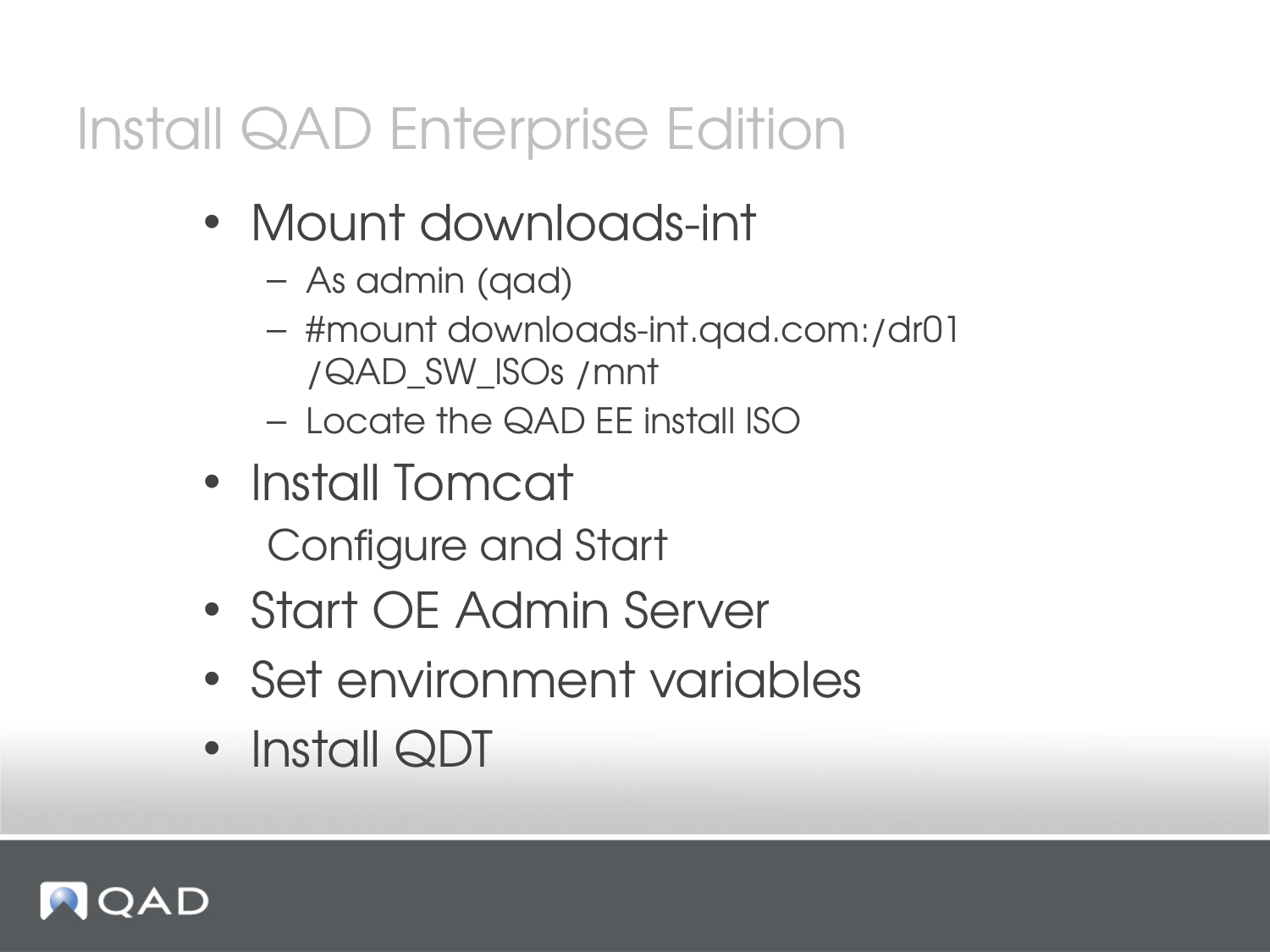

# Install QAD Enterprise Edition
Mount downloads-int
As admin (qad)
#mount downloads-int.qad.com:/dr01
/QAD_SW_ISOs /mnt
Locate the QAD EE install ISO
Install Tomcat
Configure and Start
Start OE Admin Server
Set environment variables
Install QDT